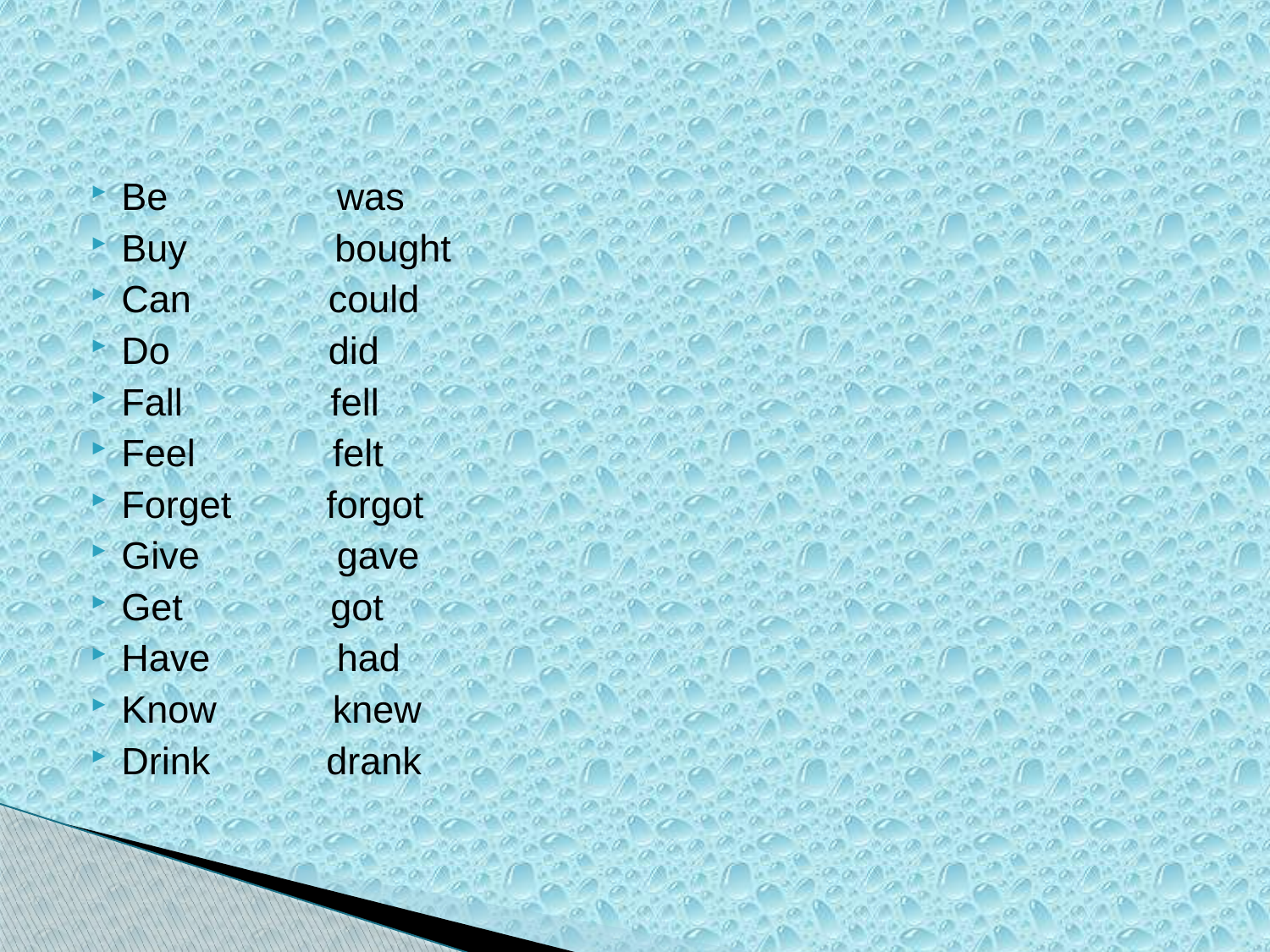

#
Be                was
Buy              bought
Can             could
Do               did
Fall              fell
Feel             felt
Forget         forgot
Give             gave
Get              got
Have            had
Know           knew
Drink           drank